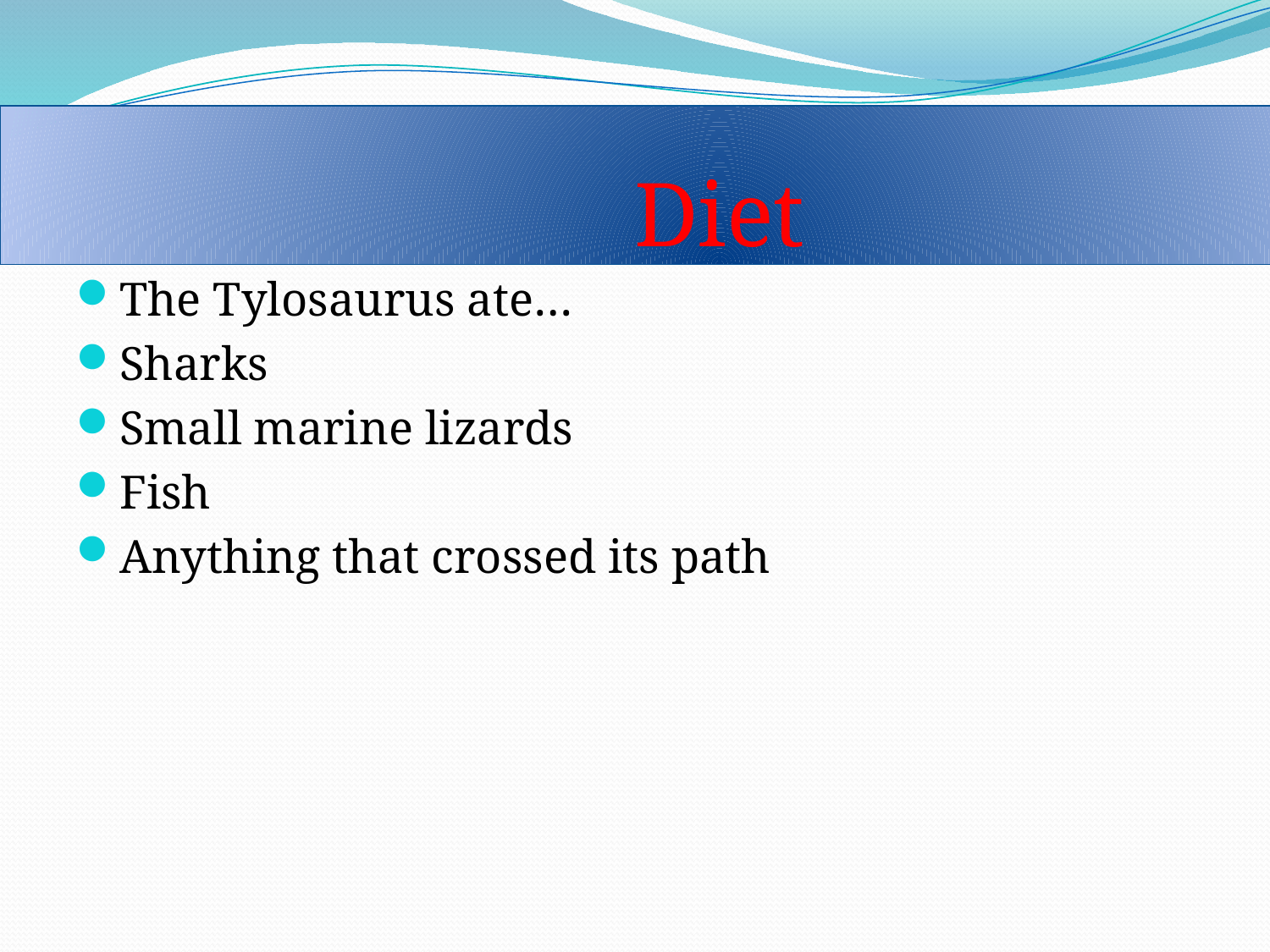

# Diet
The Tylosaurus ate…
Sharks
Small marine lizards
Fish
Anything that crossed its path